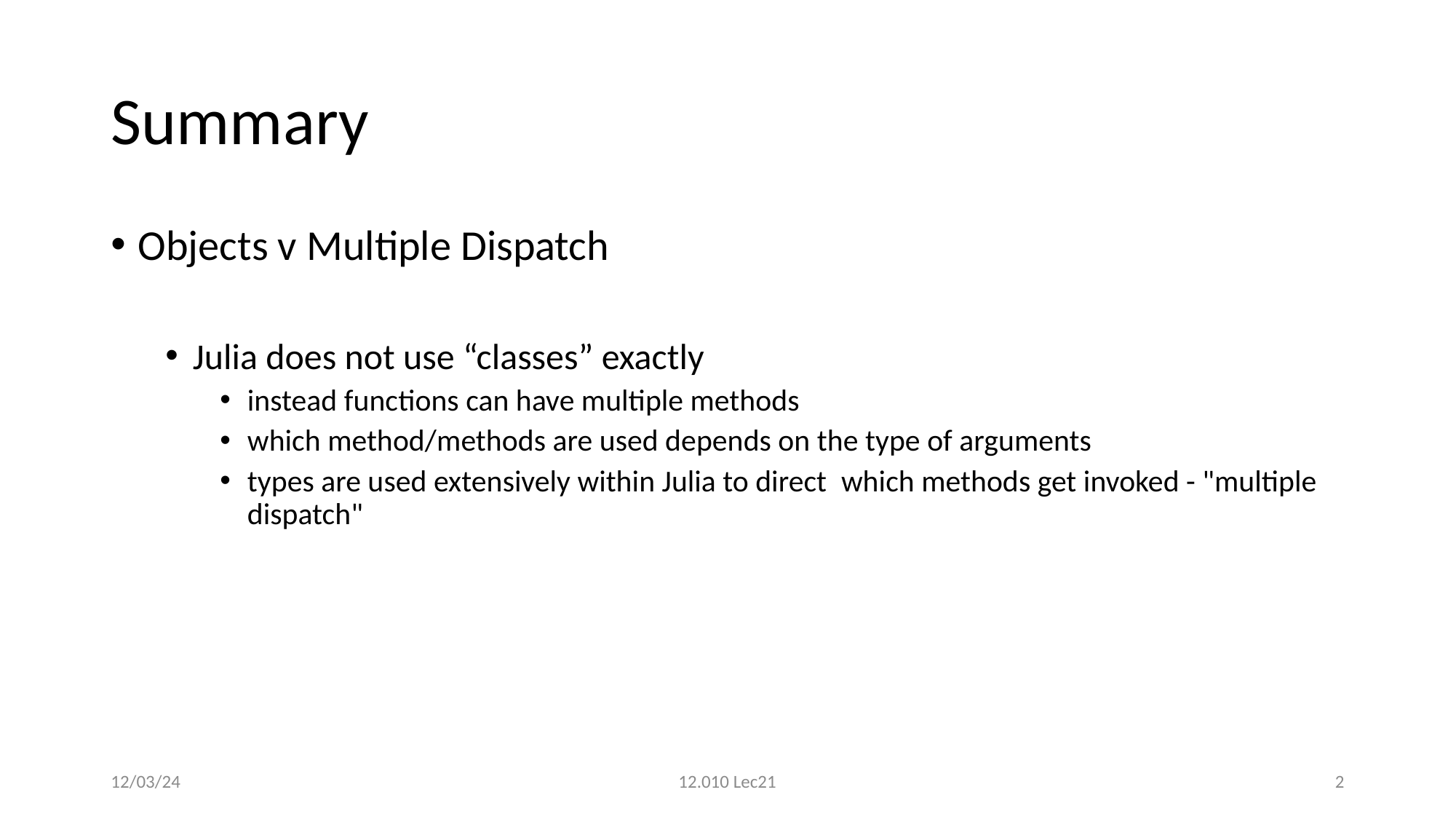

# Summary
Objects v Multiple Dispatch

Julia does not use “classes” exactly
instead functions can have multiple methods
which method/methods are used depends on the type of arguments
types are used extensively within Julia to direct  which methods get invoked - "multiple dispatch"
12/03/24
12.010 Lec21
2